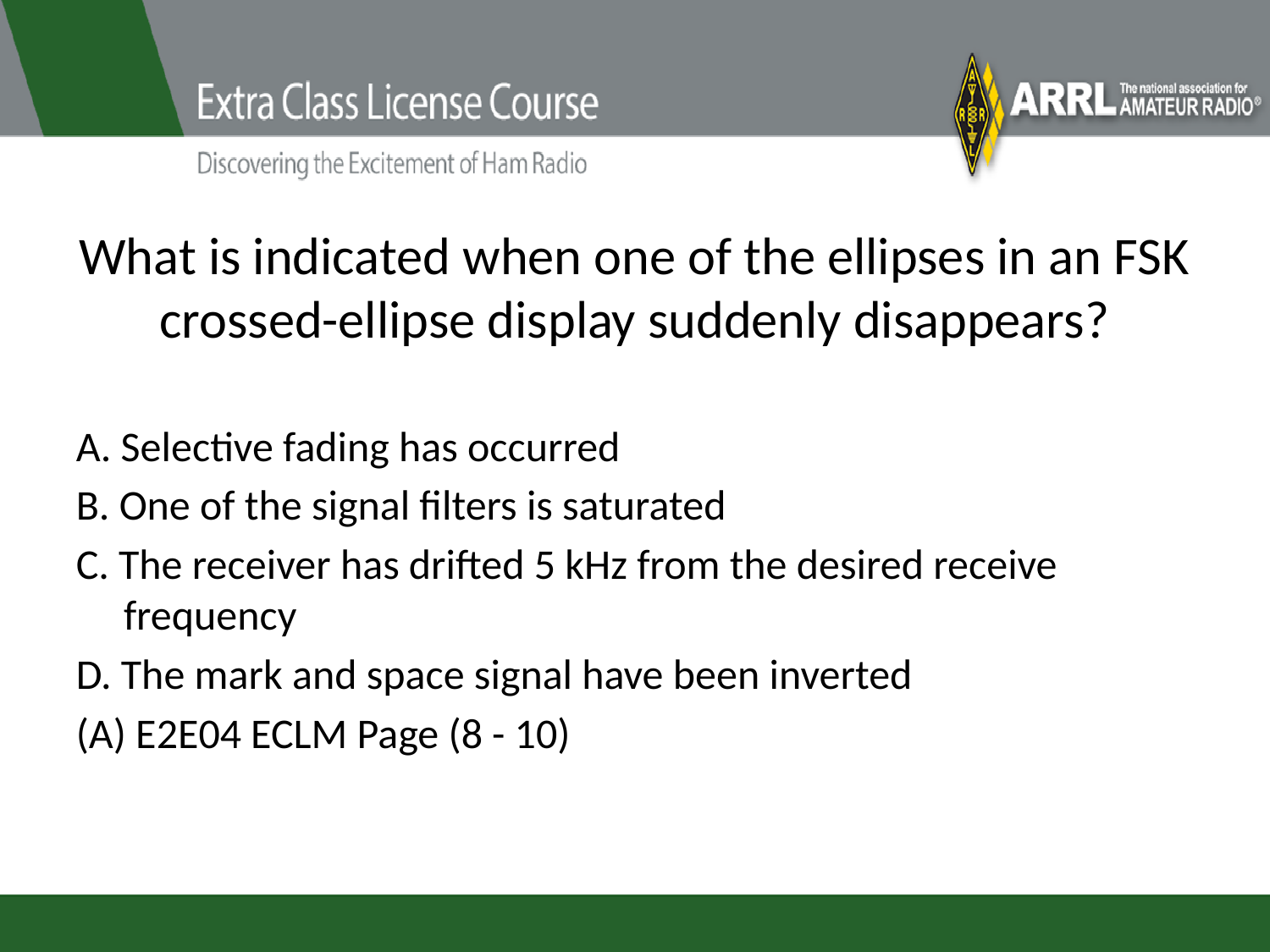

# What is indicated when one of the ellipses in an FSK crossed-ellipse display suddenly disappears?
A. Selective fading has occurred
B. One of the signal filters is saturated
C. The receiver has drifted 5 kHz from the desired receive frequency
D. The mark and space signal have been inverted
(A) E2E04 ECLM Page (8 - 10)